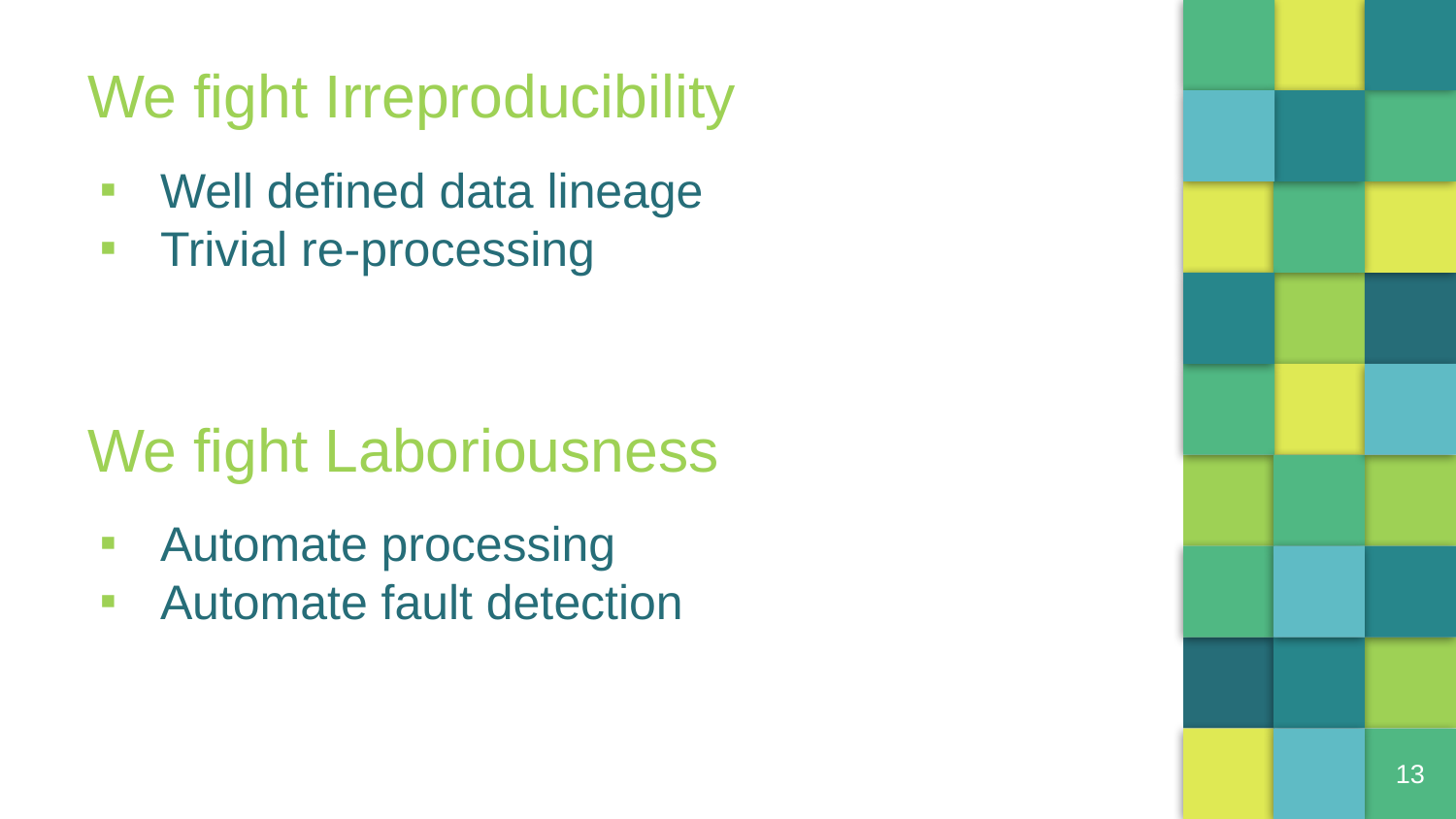

We fight Irreproducibility
Well defined data lineage
Trivial re-processing
# We fight Laboriousness
Automate processing
Automate fault detection
13